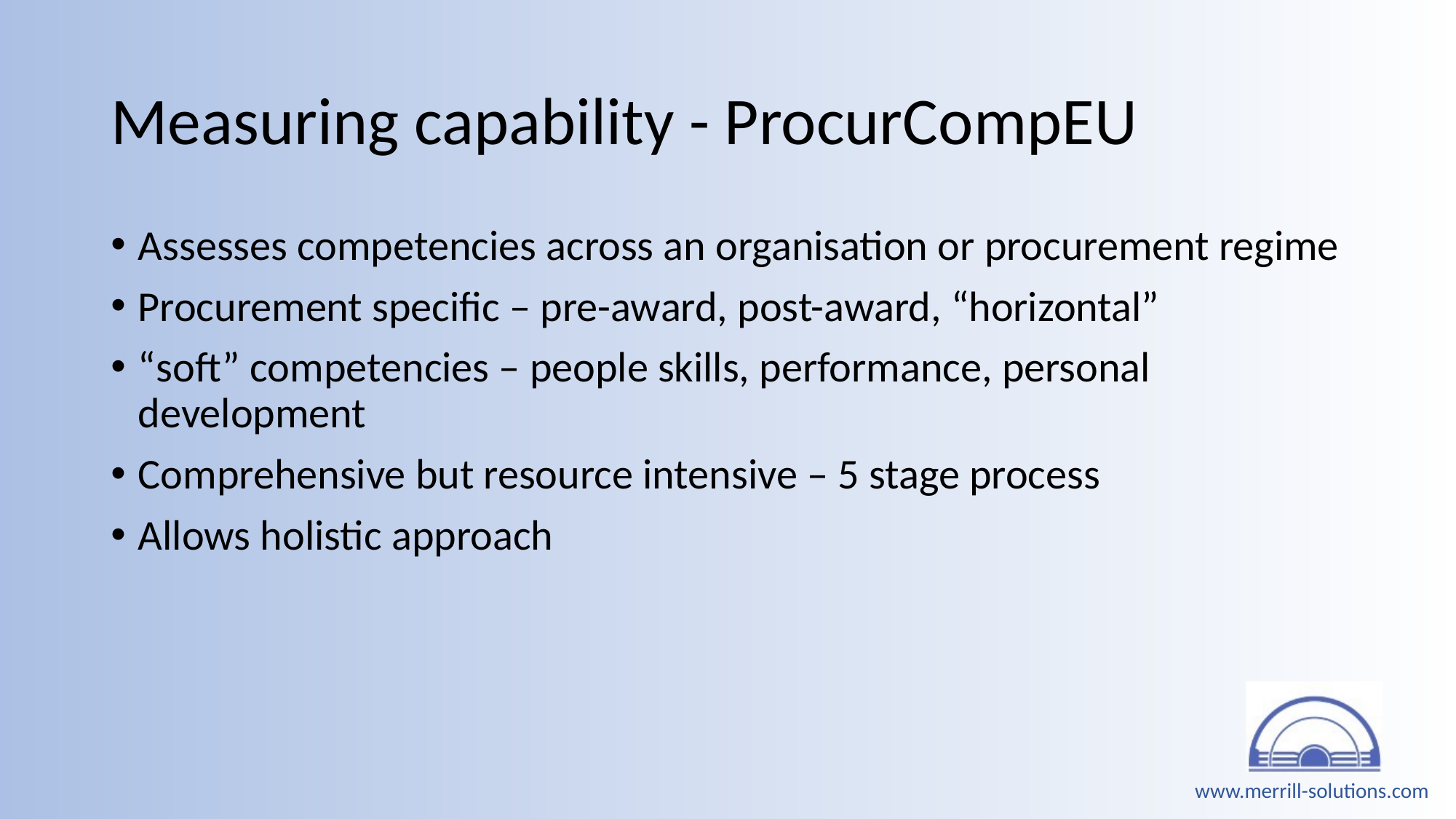

# Measuring capability - ProcurCompEU
Assesses competencies across an organisation or procurement regime
Procurement specific – pre-award, post-award, “horizontal”
“soft” competencies – people skills, performance, personal development
Comprehensive but resource intensive – 5 stage process
Allows holistic approach